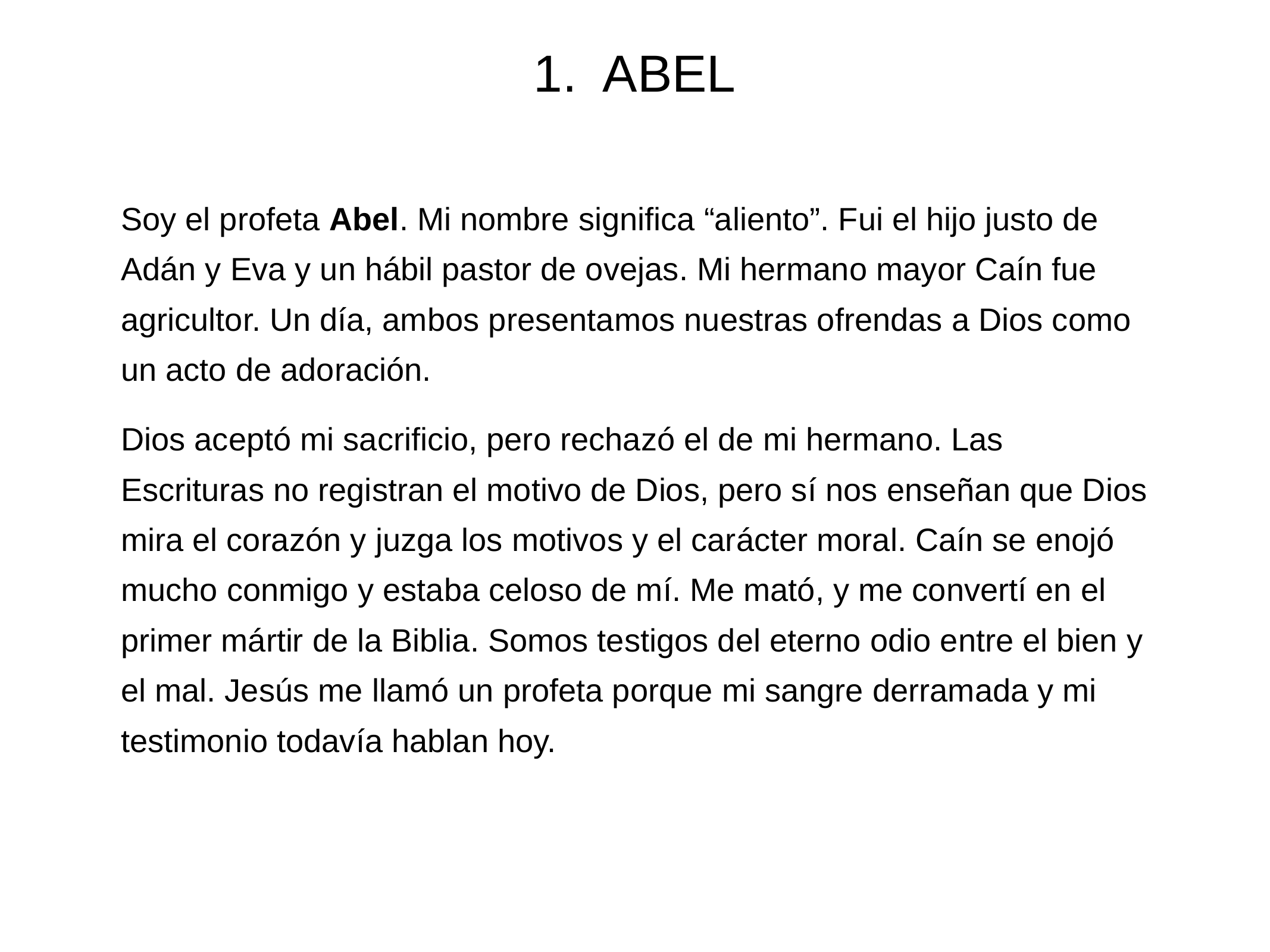

1.  ABEL

Soy el profeta Abel. Mi nombre significa “aliento”. Fui el hijo justo de Adán y Eva y un hábil pastor de ovejas. Mi hermano mayor Caín fue agricultor. Un día, ambos presentamos nuestras ofrendas a Dios como un acto de adoración.

Dios aceptó mi sacrificio, pero rechazó el de mi hermano. Las Escrituras no registran el motivo de Dios, pero sí nos enseñan que Dios mira el corazón y juzga los motivos y el carácter moral. Caín se enojó mucho conmigo y estaba celoso de mí. Me mató, y me convertí en el primer mártir de la Biblia. Somos testigos del eterno odio entre el bien y el mal. Jesús me llamó un profeta porque mi sangre derramada y mi testimonio todavía hablan hoy.